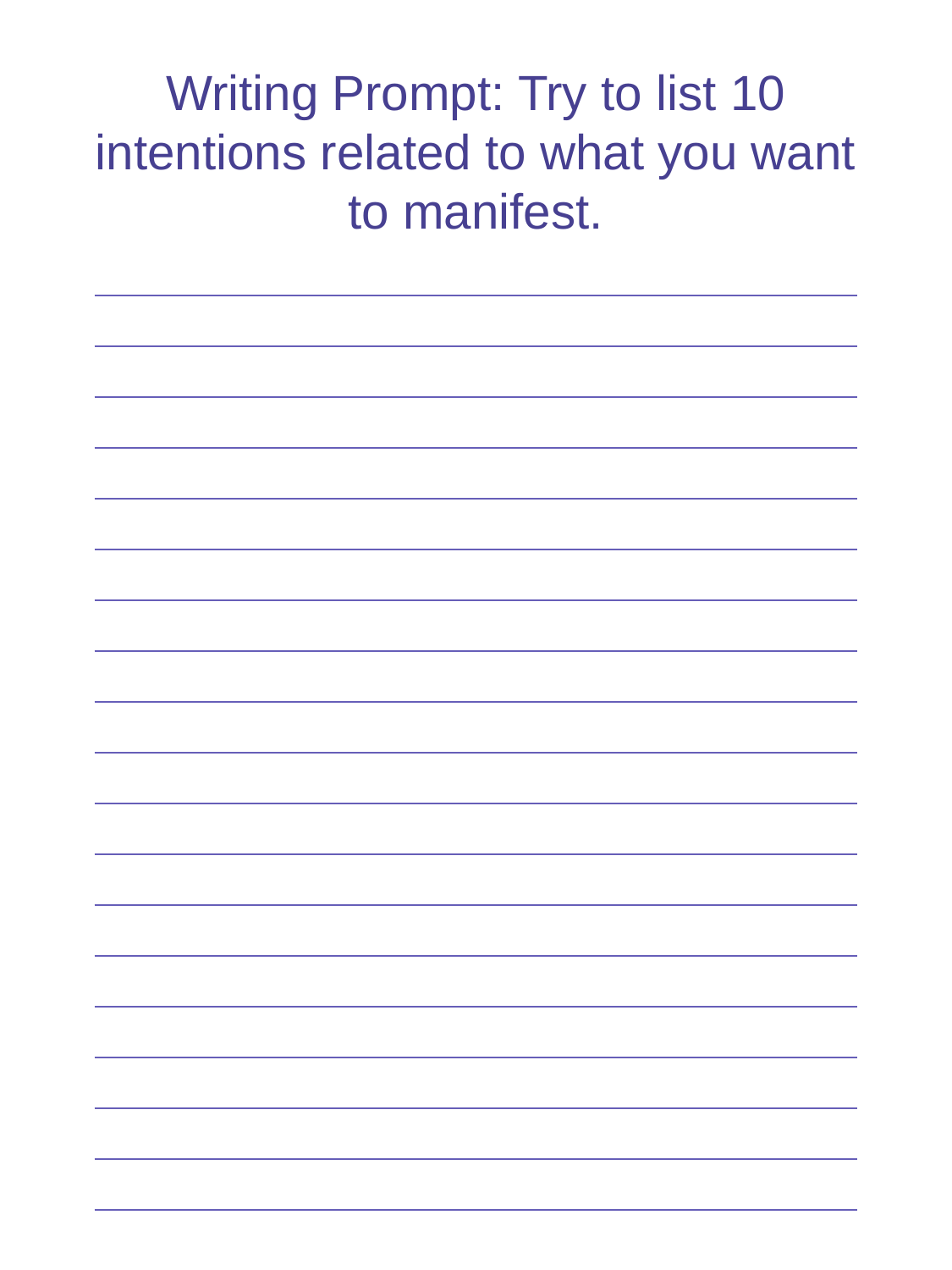

Writing Prompt: Try to list 10 intentions related to what you want to manifest.
|  |
| --- |
|  |
|  |
|  |
|  |
|  |
|  |
|  |
|  |
|  |
|  |
|  |
|  |
|  |
|  |
|  |
|  |
|  |